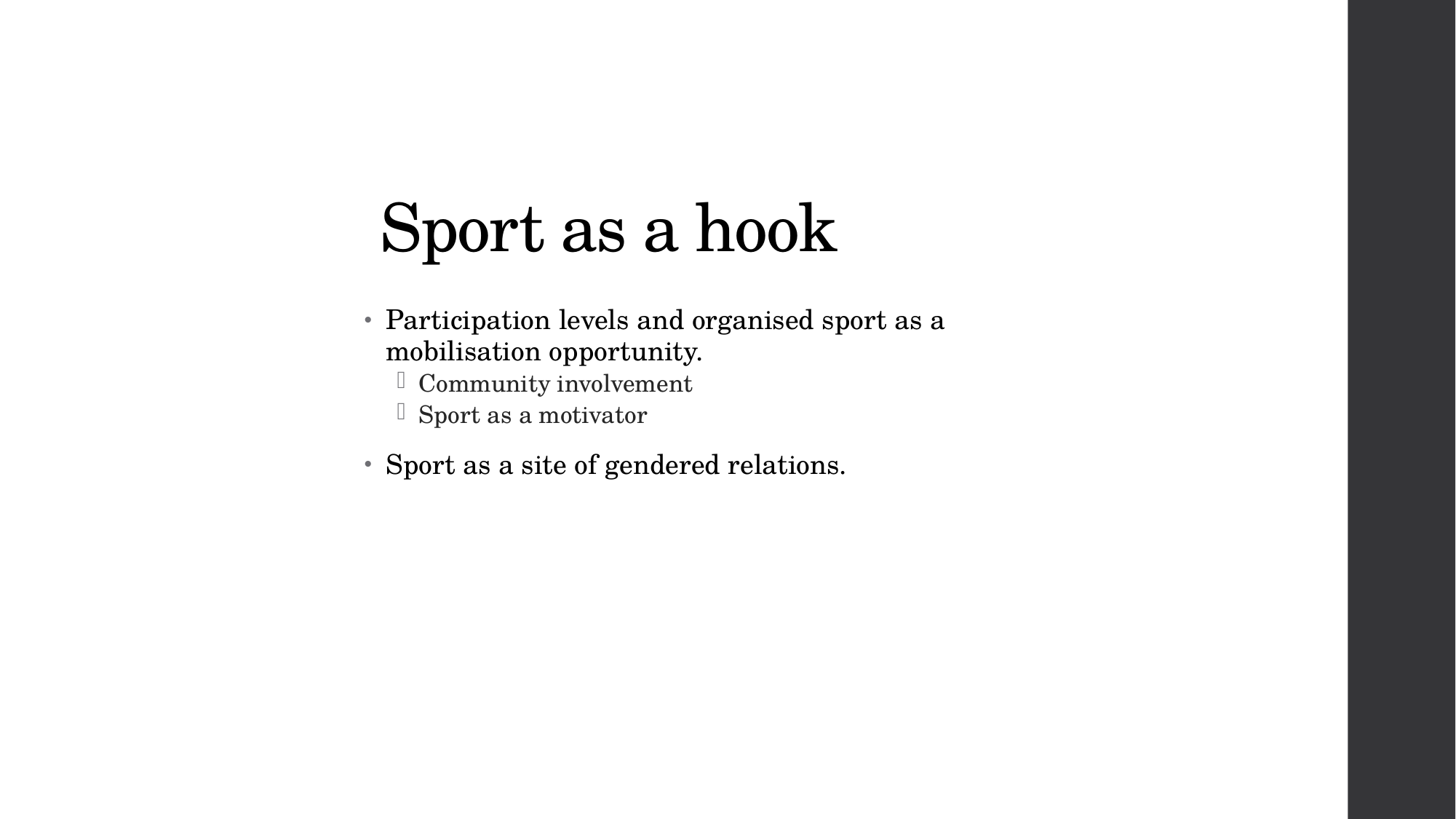

# Sport as a hook
Participation levels and organised sport as a mobilisation opportunity.
Community involvement
Sport as a motivator
Sport as a site of gendered relations.